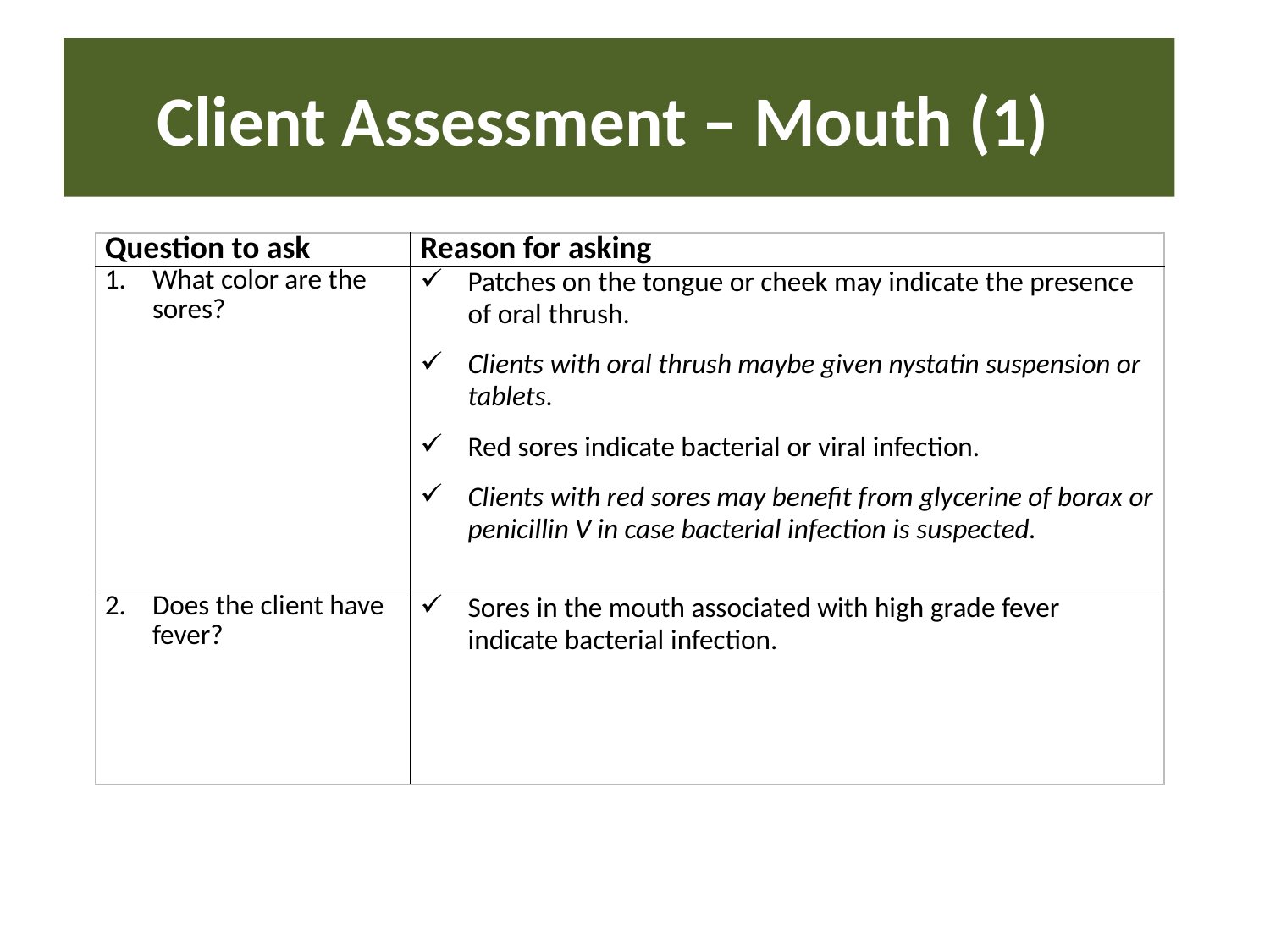

# Client Assessment – Mouth (1)
| Question to ask | Reason for asking |
| --- | --- |
| What color are the sores? | Patches on the tongue or cheek may indicate the presence of oral thrush. Clients with oral thrush maybe given nystatin suspension or tablets. Red sores indicate bacterial or viral infection. Clients with red sores may benefit from glycerine of borax or penicillin V in case bacterial infection is suspected. |
| Does the client have fever? | Sores in the mouth associated with high grade fever indicate bacterial infection. |